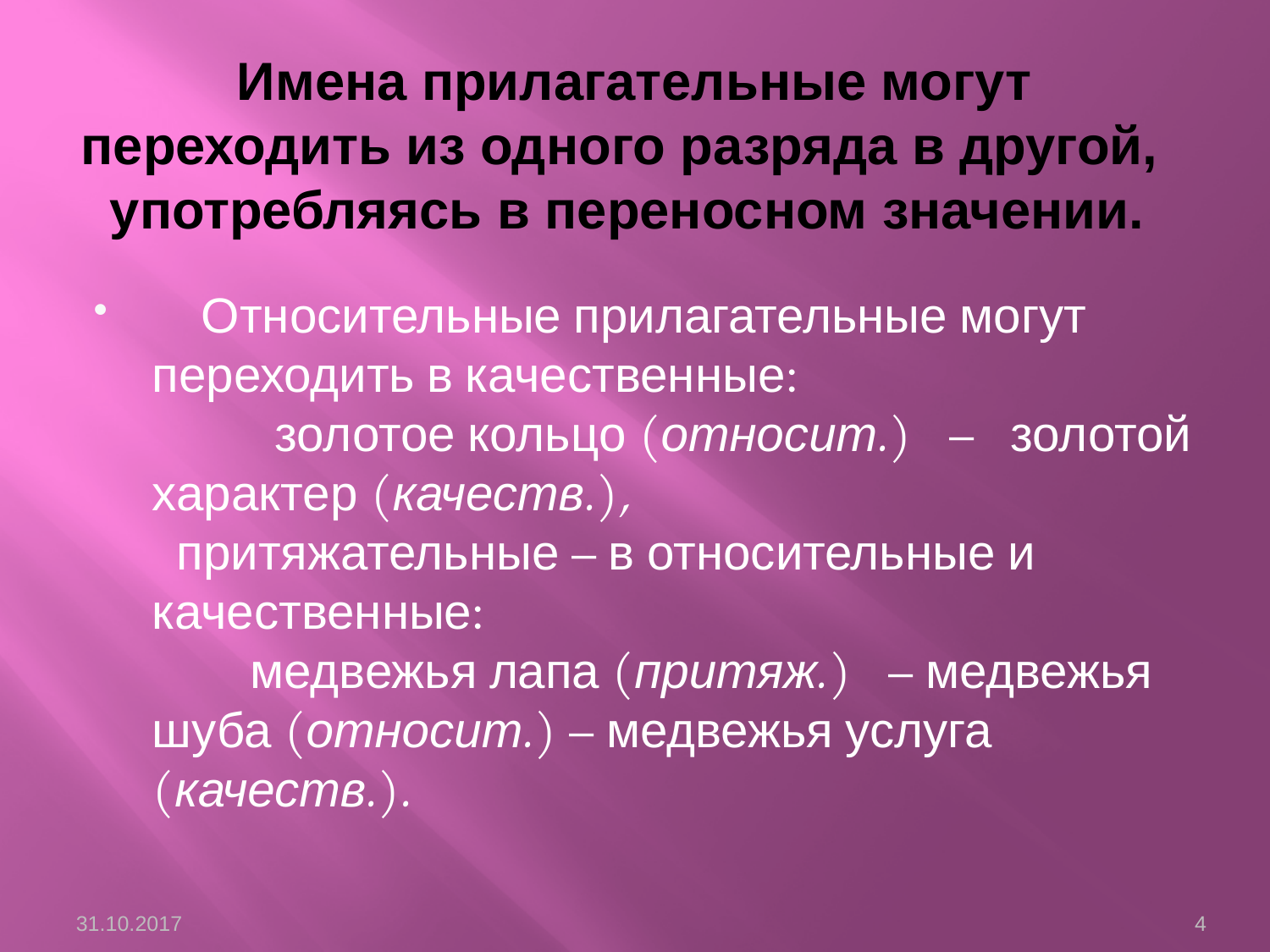

# Имена прилагательные могут переходить из одного разряда в другой,  употребляясь в переносном значении.
    Относительные прилагательные могут переходить в качественные: 
          золотое кольцо (относит.)   –   золотой характер (качеств.), 
  притяжательные – в относительные и качественные: 
        медвежья лапа (притяж.)   – медвежья шуба (относит.) – медвежья услуга (качеств.).

31.10.2017
4